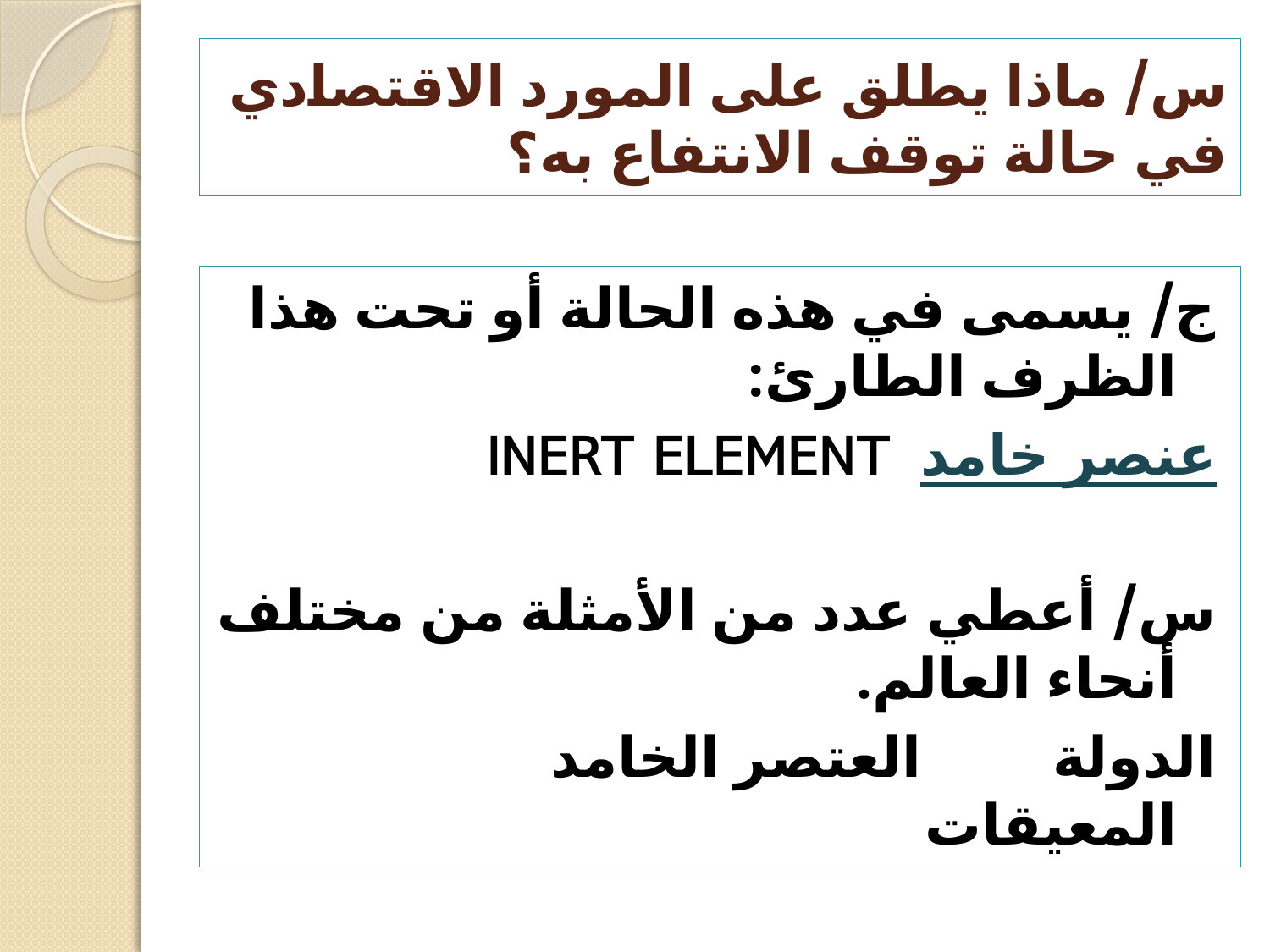

# س/ ماذا يطلق على المورد الاقتصادي في حالة توقف الانتفاع به؟
ج/ يسمى في هذه الحالة أو تحت هذا الظرف الطارئ:
عنصر خامد  INERT ELEMENT

س/ أعطي عدد من الأمثلة من مختلف أنحاء العالم.
الدولة         العتصر الخامد          المعيقات